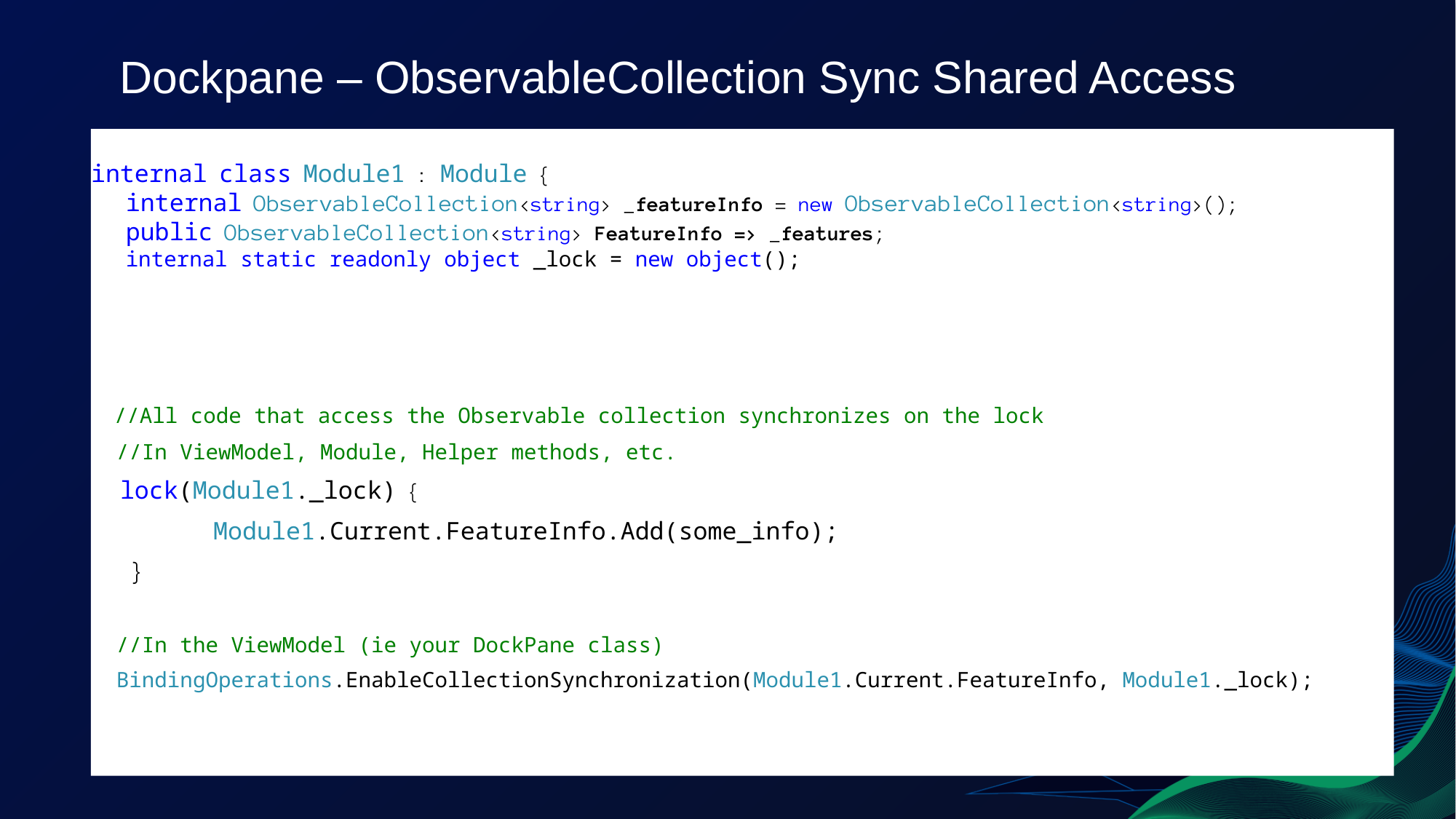

Dockpane – ObservableCollection Sync Shared Access

internal class Module1 : Module {
   internal ObservableCollection<string> _featureInfo = new ObservableCollection<string>();
   public ObservableCollection<string> FeatureInfo => _features;
   internal static readonly object _lock = new object();

  //All code that access the Observable collection synchronizes on the lock
  //In ViewModel, Module, Helper methods, etc.
  lock(Module1._lock) {
 	 Module1.Current.FeatureInfo.Add(some_info);
   }

  //In the ViewModel (ie your DockPane class)
  BindingOperations.EnableCollectionSynchronization(Module1.Current.FeatureInfo, Module1._lock);